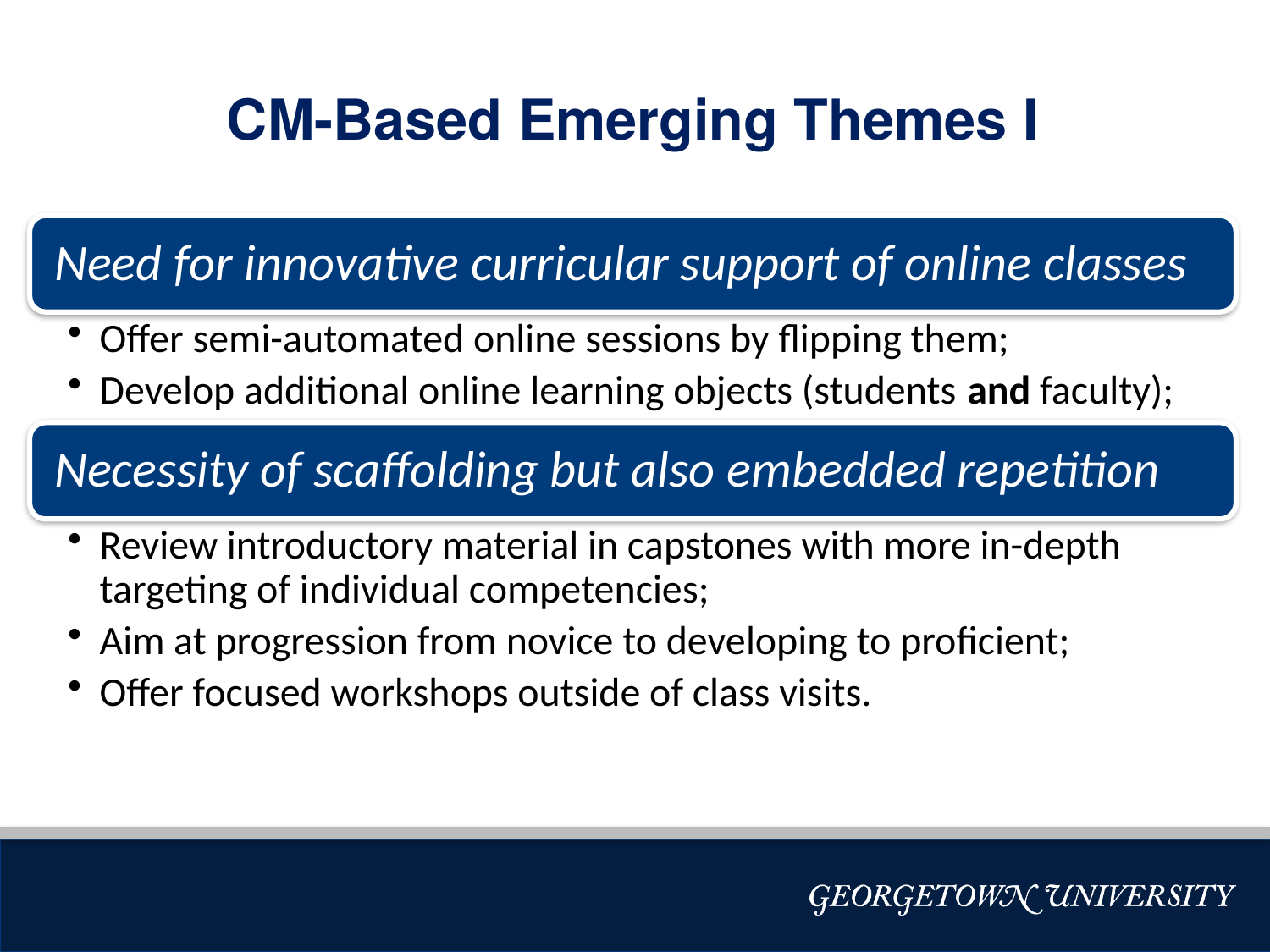

# CM-Based Emerging Themes I
Need for innovative curricular support of online classes
Offer semi-automated online sessions by flipping them;
Develop additional online learning objects (students and faculty);
Necessity of scaffolding but also embedded repetition
Review introductory material in capstones with more in-depth targeting of individual competencies;
Aim at progression from novice to developing to proficient;
Offer focused workshops outside of class visits.